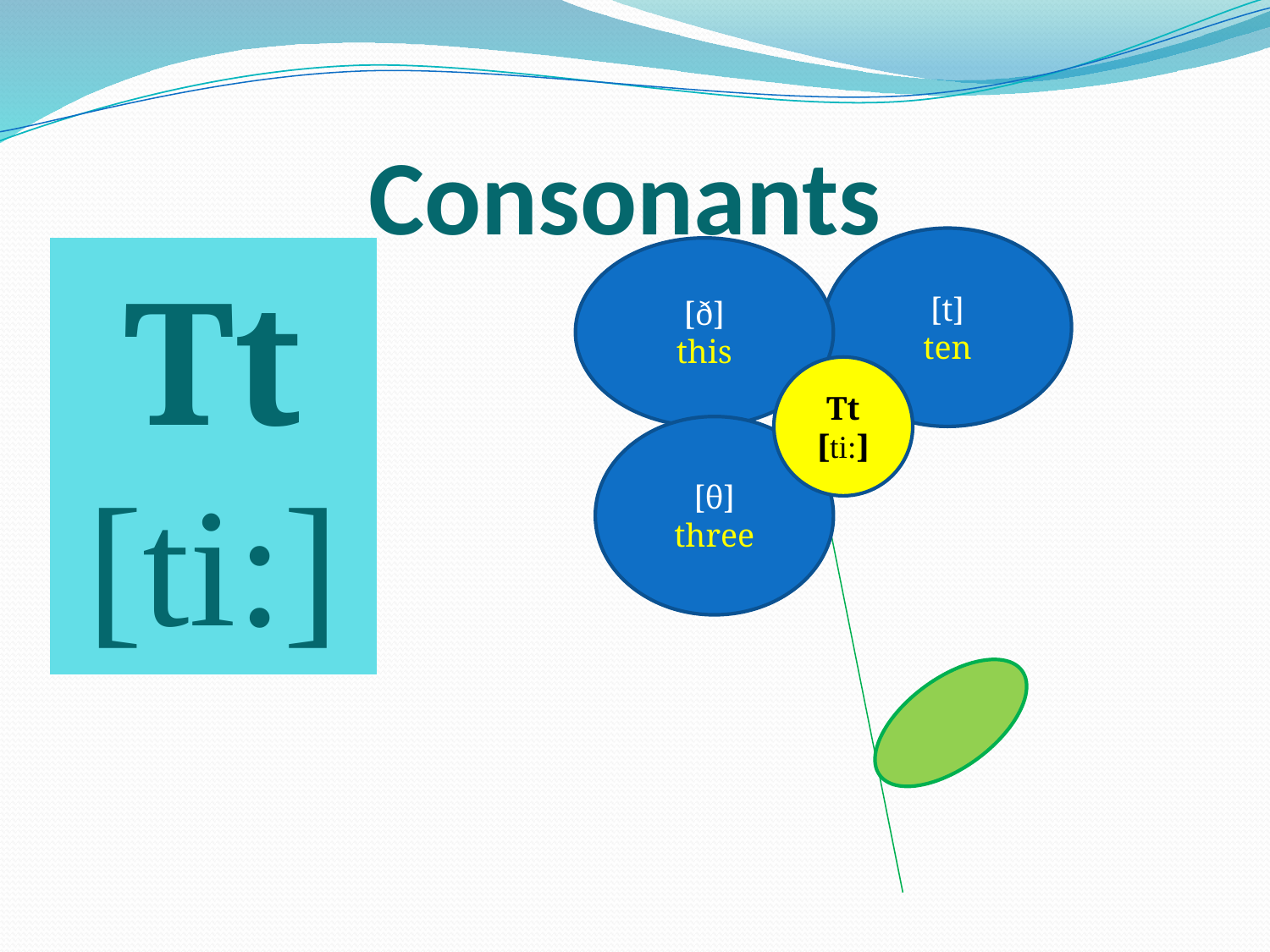

# Consonants
[t]
ten
| Tt [ti:] |
| --- |
[ð]
this
Tt
[ti:]
[θ]
three